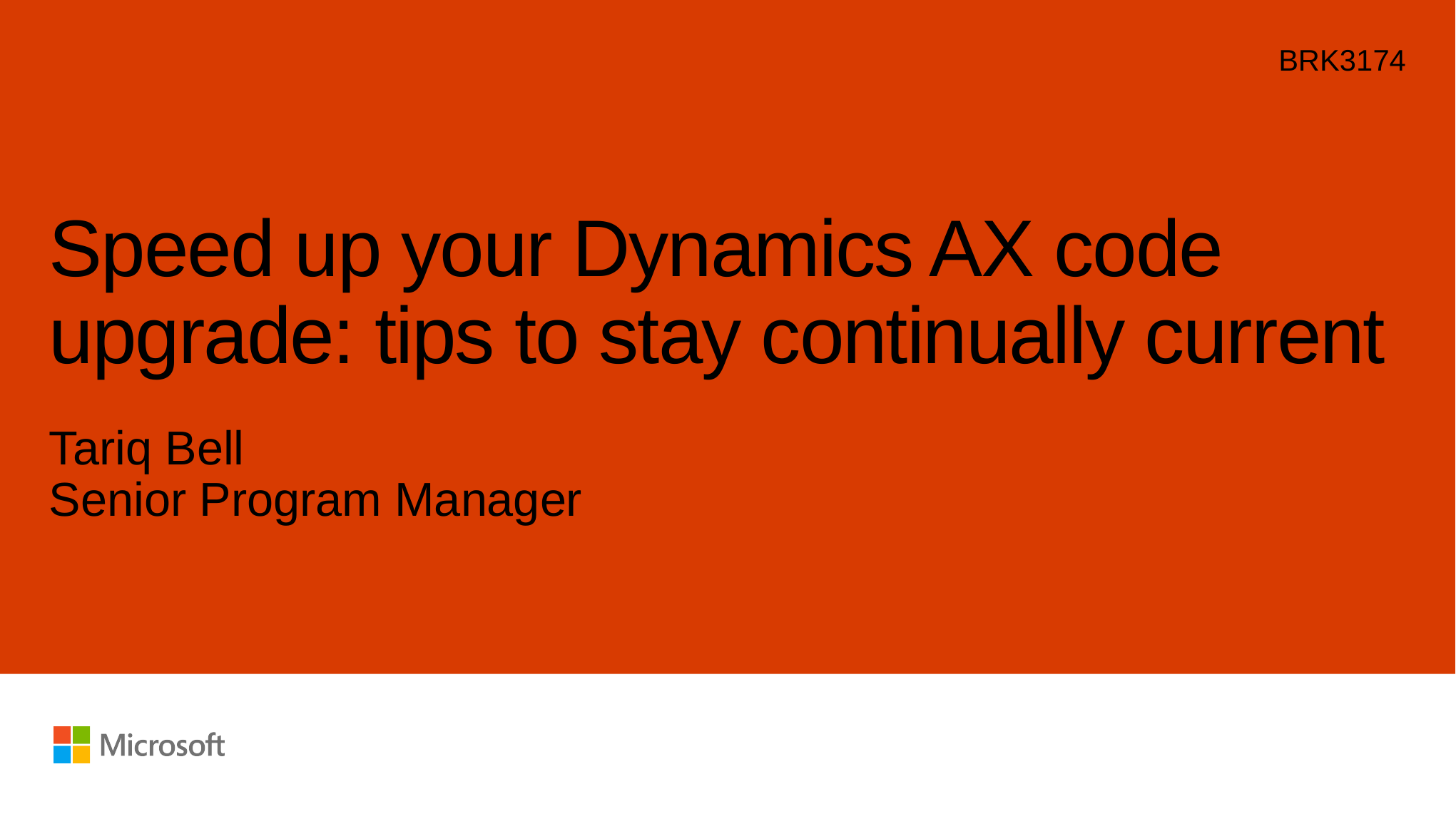

BRK3174
# Speed up your Dynamics AX code upgrade: tips to stay continually current
Tariq Bell
Senior Program Manager